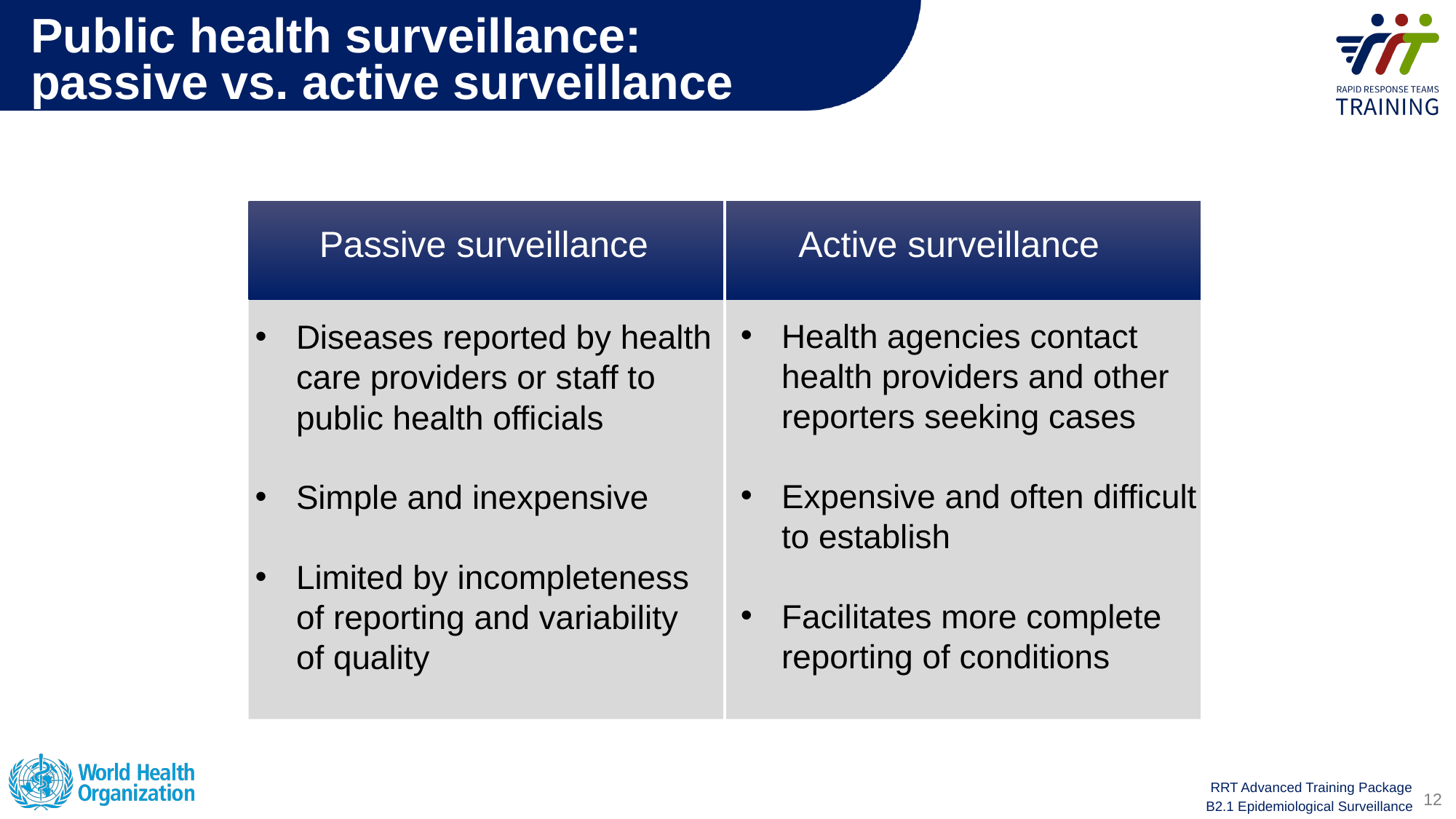

Public health surveillance: 
passive vs. active surveillance

Passive surveillance
Active surveillance
Health agencies contact health providers and other reporters seeking cases

Expensive and often difficult to establish

Facilitates more complete reporting of conditions
Diseases reported by health care providers or staff to public health officials

Simple and inexpensive

Limited by incompleteness
of reporting and variability
of quality